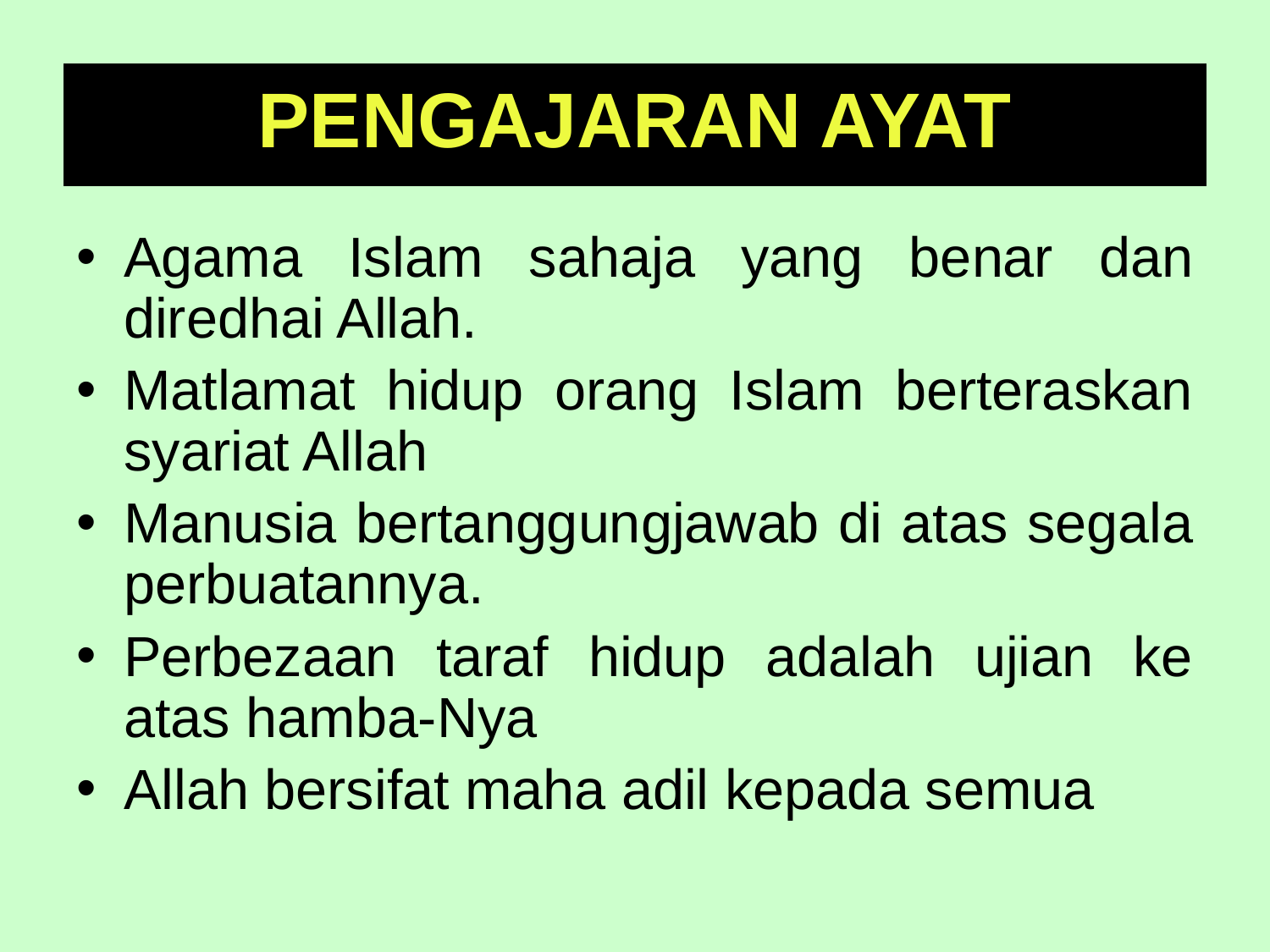

# PENGAJARAN AYAT
Agama Islam sahaja yang benar dan diredhai Allah.
Matlamat hidup orang Islam berteraskan syariat Allah
Manusia bertanggungjawab di atas segala perbuatannya.
Perbezaan taraf hidup adalah ujian ke atas hamba-Nya
Allah bersifat maha adil kepada semua